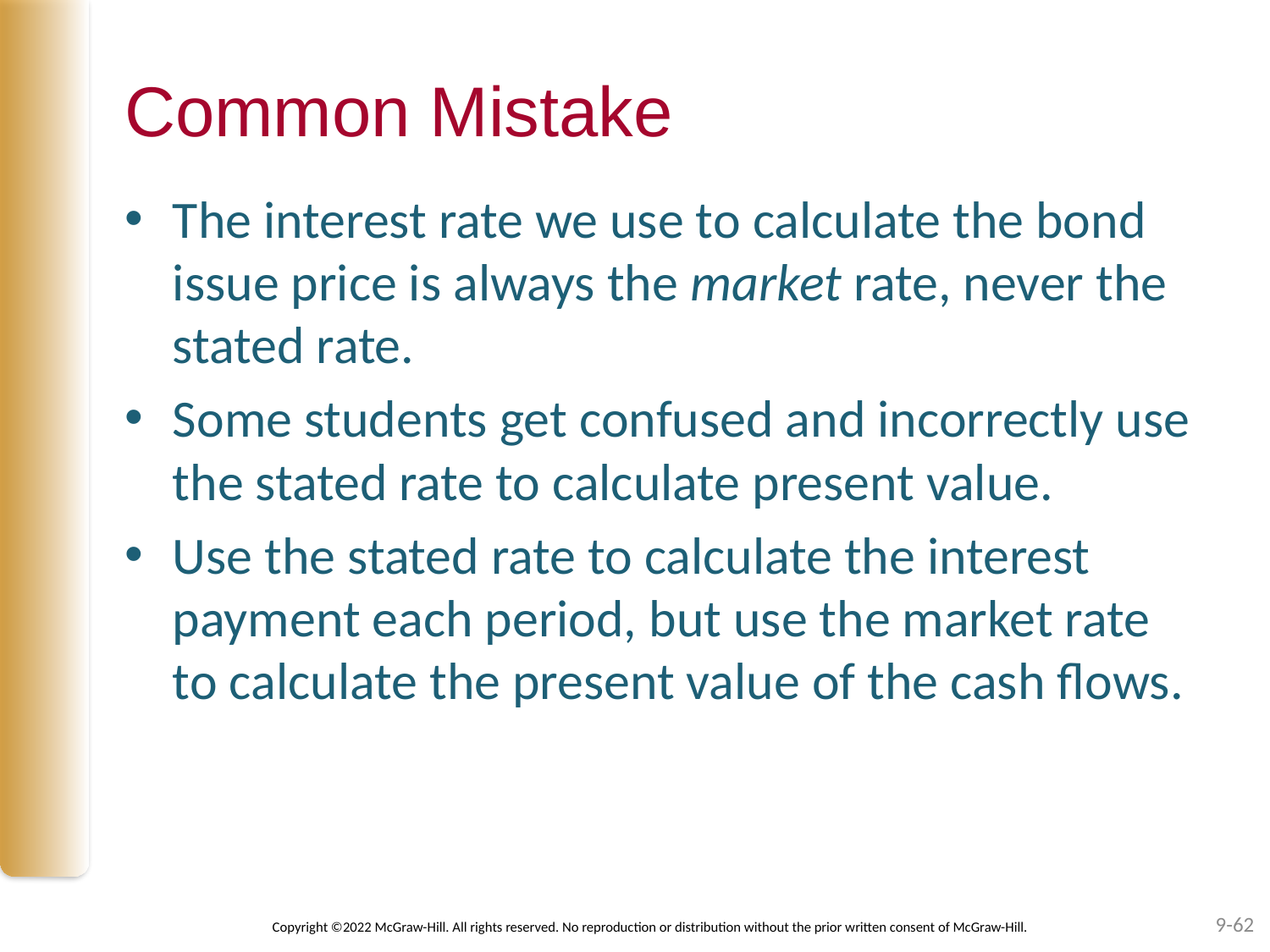

# Common Mistake
The interest rate we use to calculate the bond issue price is always the market rate, never the stated rate.
Some students get confused and incorrectly use the stated rate to calculate present value.
Use the stated rate to calculate the interest payment each period, but use the market rate to calculate the present value of the cash flows.
9-62
Copyright ©2022 McGraw-Hill. All rights reserved. No reproduction or distribution without the prior written consent of McGraw-Hill.